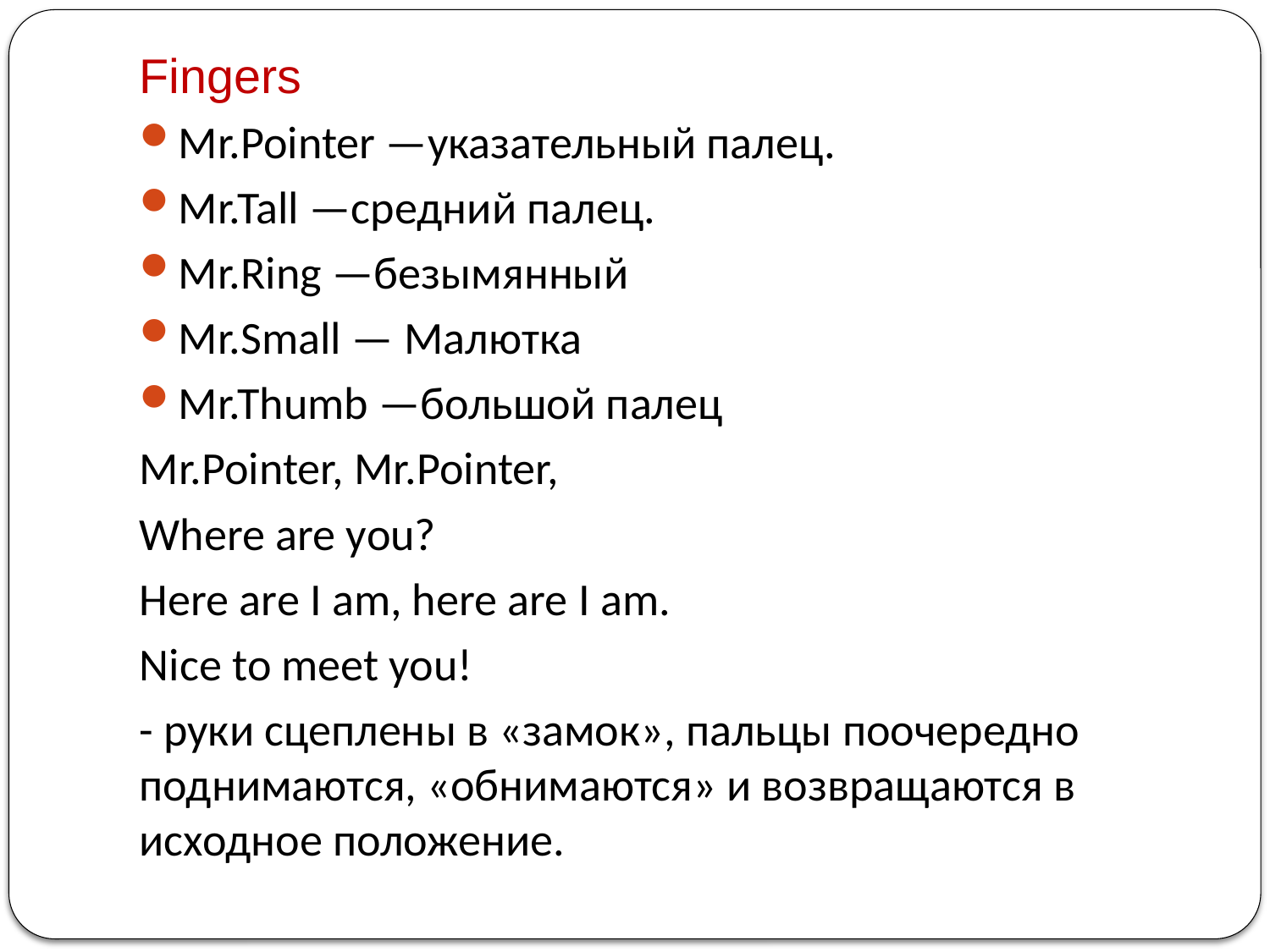

# Fingers
Mr.Pointer —указательный палец.
Mr.Tall —средний палец.
Mr.Ring —безымянный
Mr.Small — Малютка
Mr.Thumb —большой палец
Mr.Pointer, Mr.Pointer,
Where are you?
Here are I am, here are I am.
Nice to meet you!
- руки сцеплены в «замок», пальцы поочередно поднимаются, «обнимаются» и возвращаются в исходное положение.